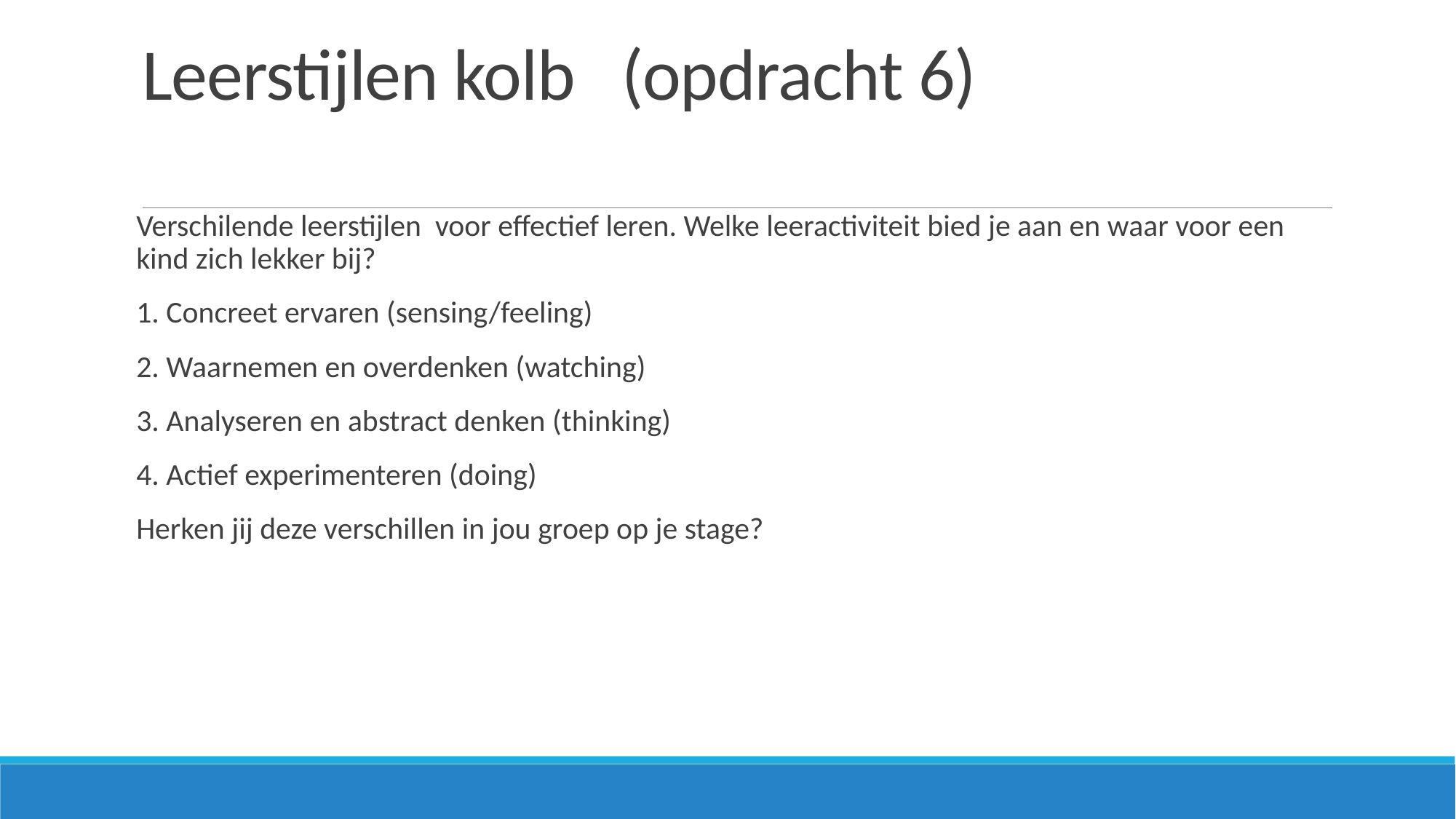

# Leerstijlen kolb   (opdracht 6)
Verschilende leerstijlen  voor effectief leren. Welke leeractiviteit bied je aan en waar voor een kind zich lekker bij?
1. Concreet ervaren (sensing/feeling)
2. Waarnemen en overdenken (watching)
3. Analyseren en abstract denken (thinking)
4. Actief experimenteren (doing)
Herken jij deze verschillen in jou groep op je stage?